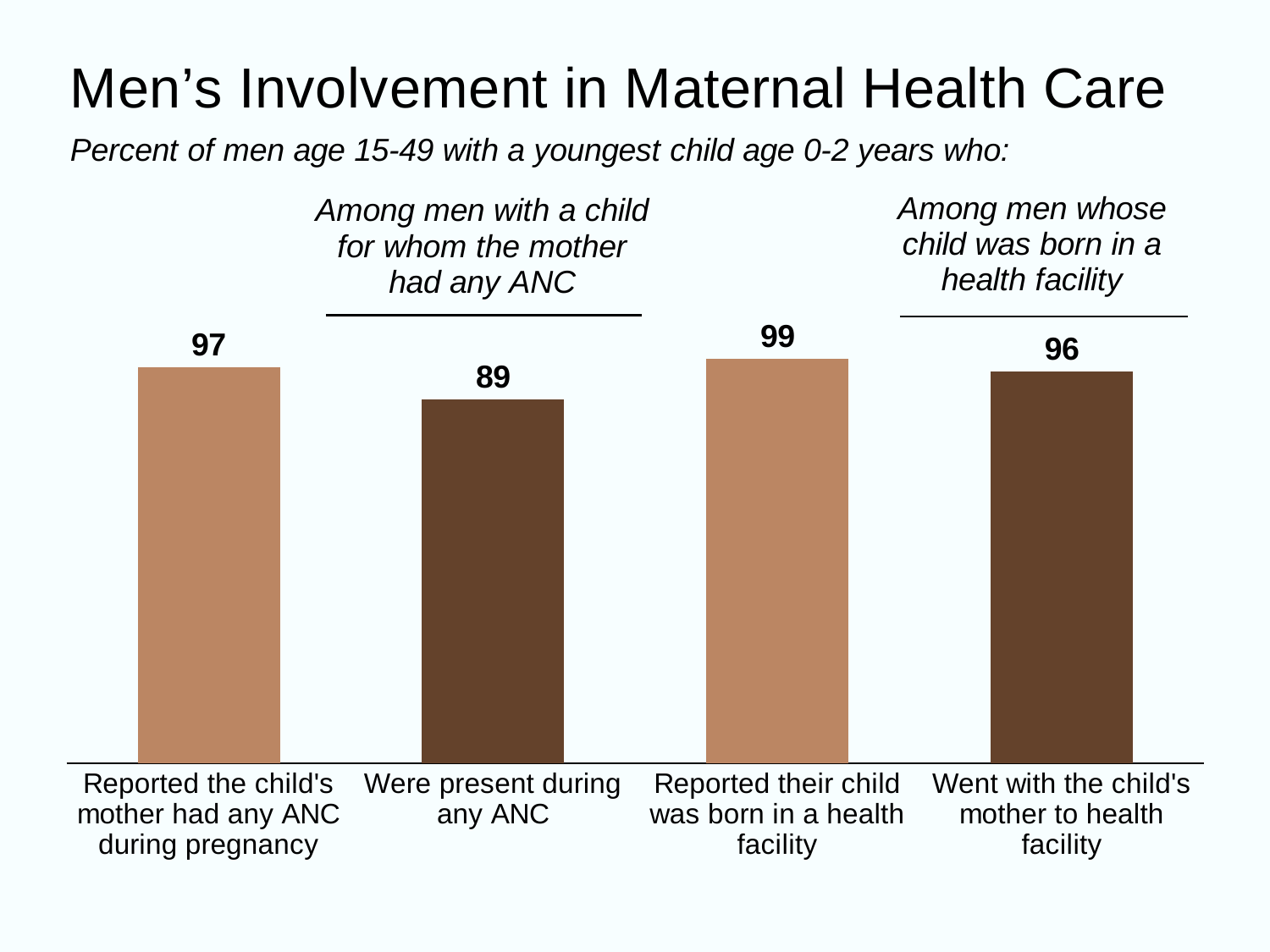

### Chart

| Category | Series 1 |
|---|---|
| Reported the child's mother had any ANC during pregnancy | 97.0 |
| Were present during any ANC | 89.0 |
| Reported their child was born in a health facility | 99.0 |
| Went with the child's mother to health facility | 96.0 |